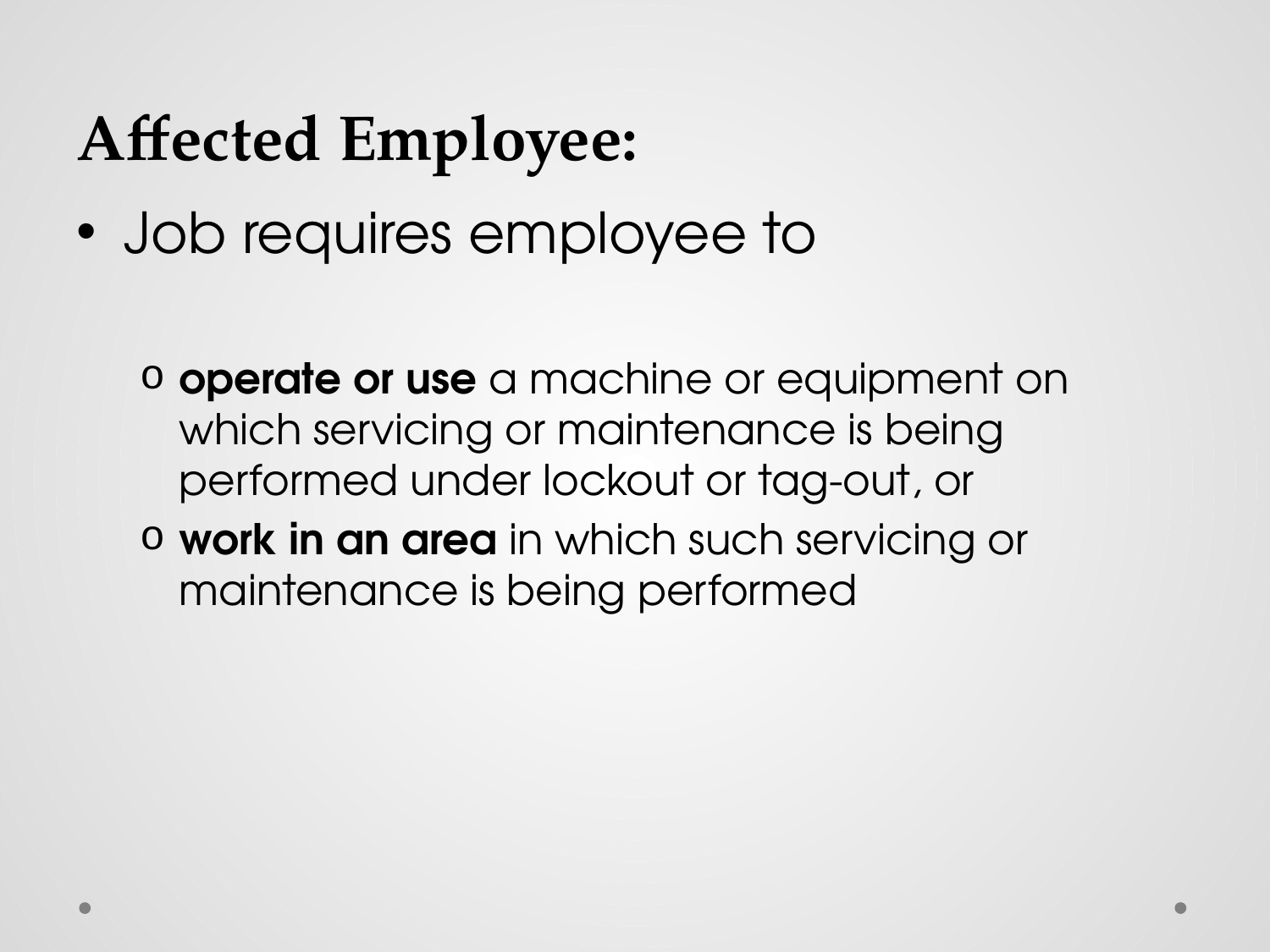

# Affected Employee:
Job requires employee to

operate or use a machine or equipment on which servicing or maintenance is being performed under lockout or tag-out, or
work in an area in which such servicing or maintenance is being performed